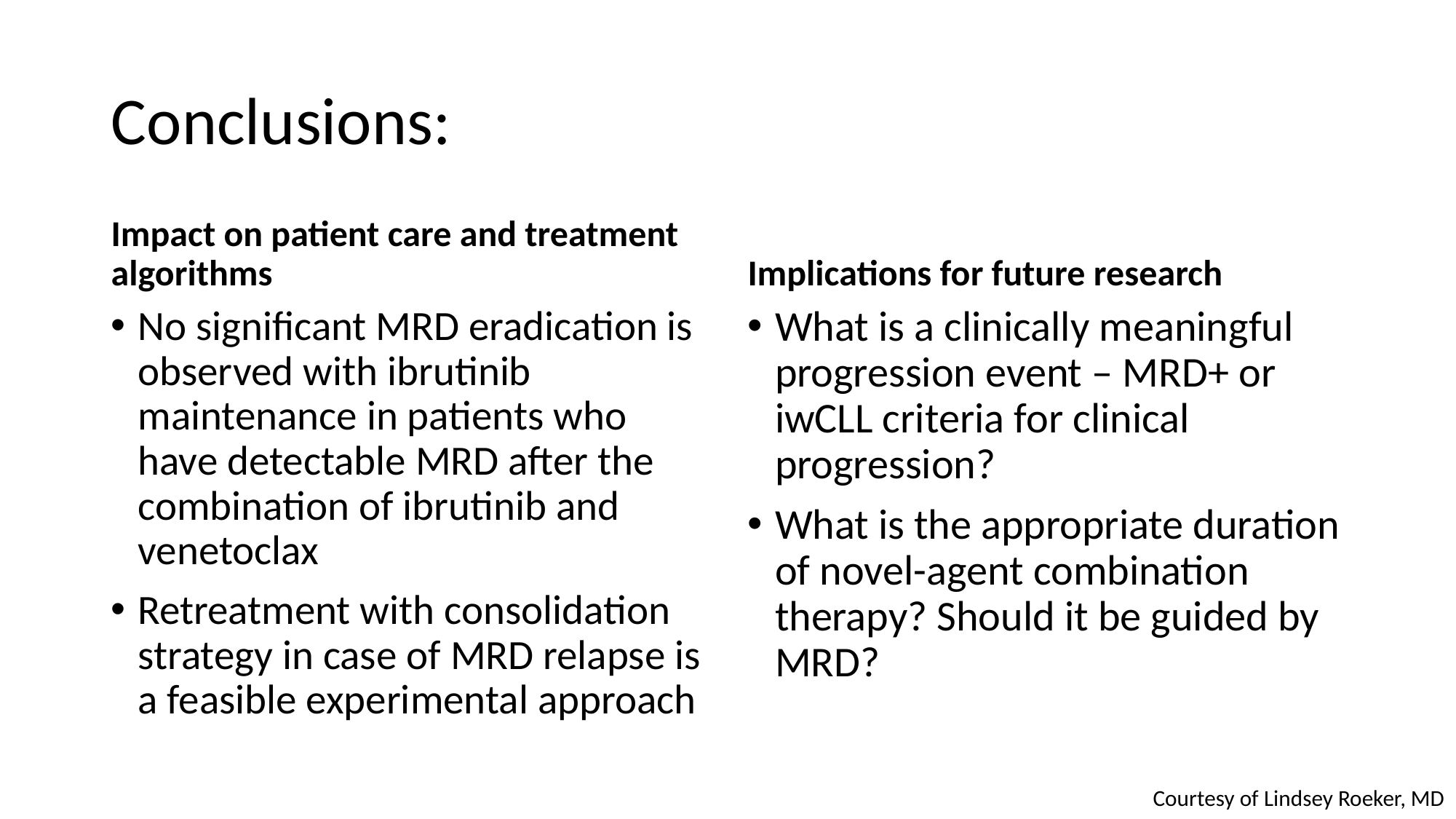

# Conclusions:
Impact on patient care and treatment algorithms
Implications for future research
No significant MRD eradication is observed with ibrutinib maintenance in patients who have detectable MRD after the combination of ibrutinib and venetoclax
Retreatment with consolidation strategy in case of MRD relapse is a feasible experimental approach

What is a clinically meaningful progression event – MRD+ or iwCLL criteria for clinical progression?
What is the appropriate duration of novel-agent combination therapy? Should it be guided by MRD?
Courtesy of Lindsey Roeker, MD